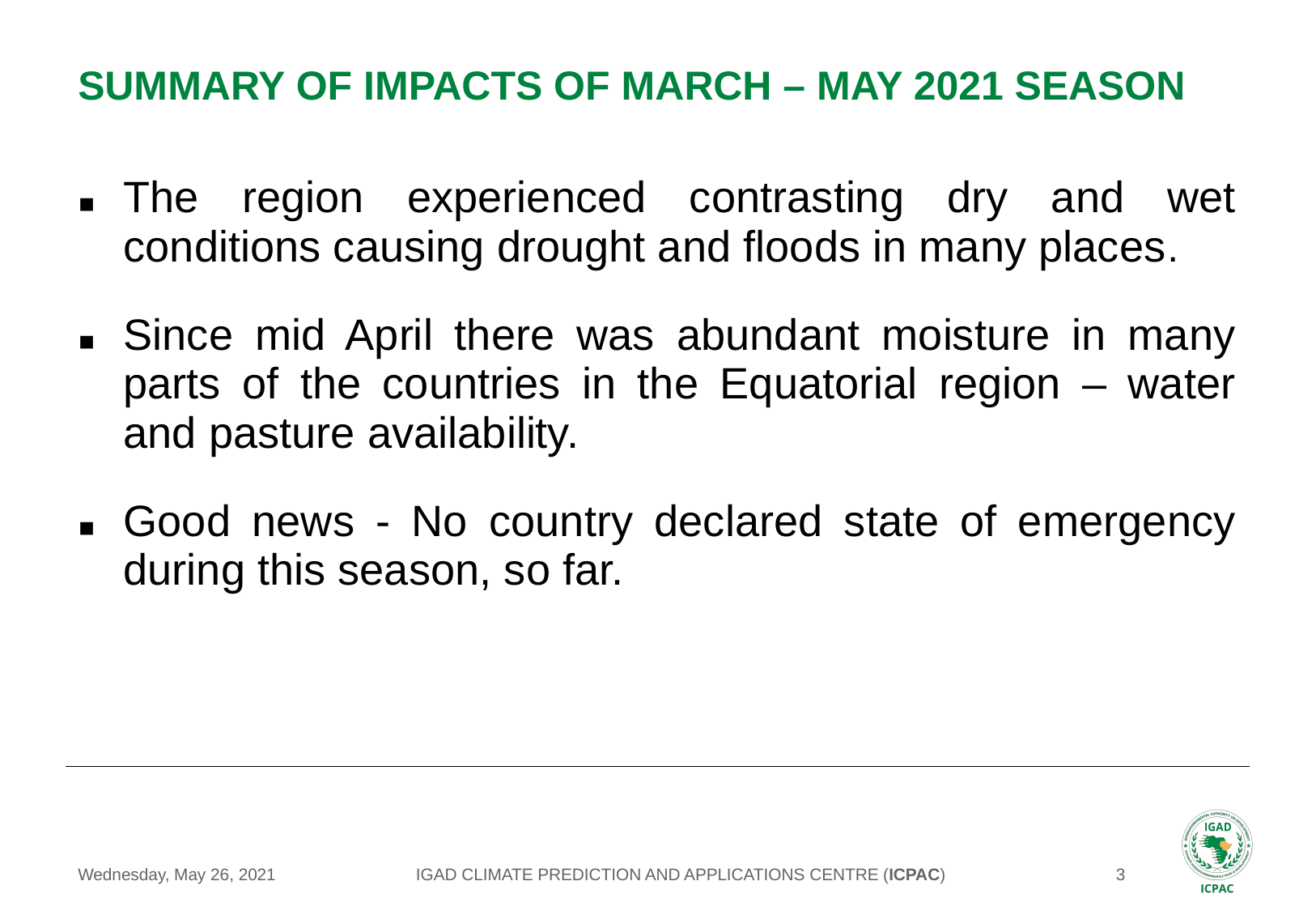

# SUMMARY OF IMPACTS OF MARCH – MAY 2021 SEASON
The region experienced contrasting dry and wet conditions causing drought and floods in many places.
Since mid April there was abundant moisture in many parts of the countries in the Equatorial region – water and pasture availability.
Good news - No country declared state of emergency during this season, so far.

IGAD CLIMATE PREDICTION AND APPLICATIONS CENTRE (ICPAC)
Wednesday, May 26, 2021
3